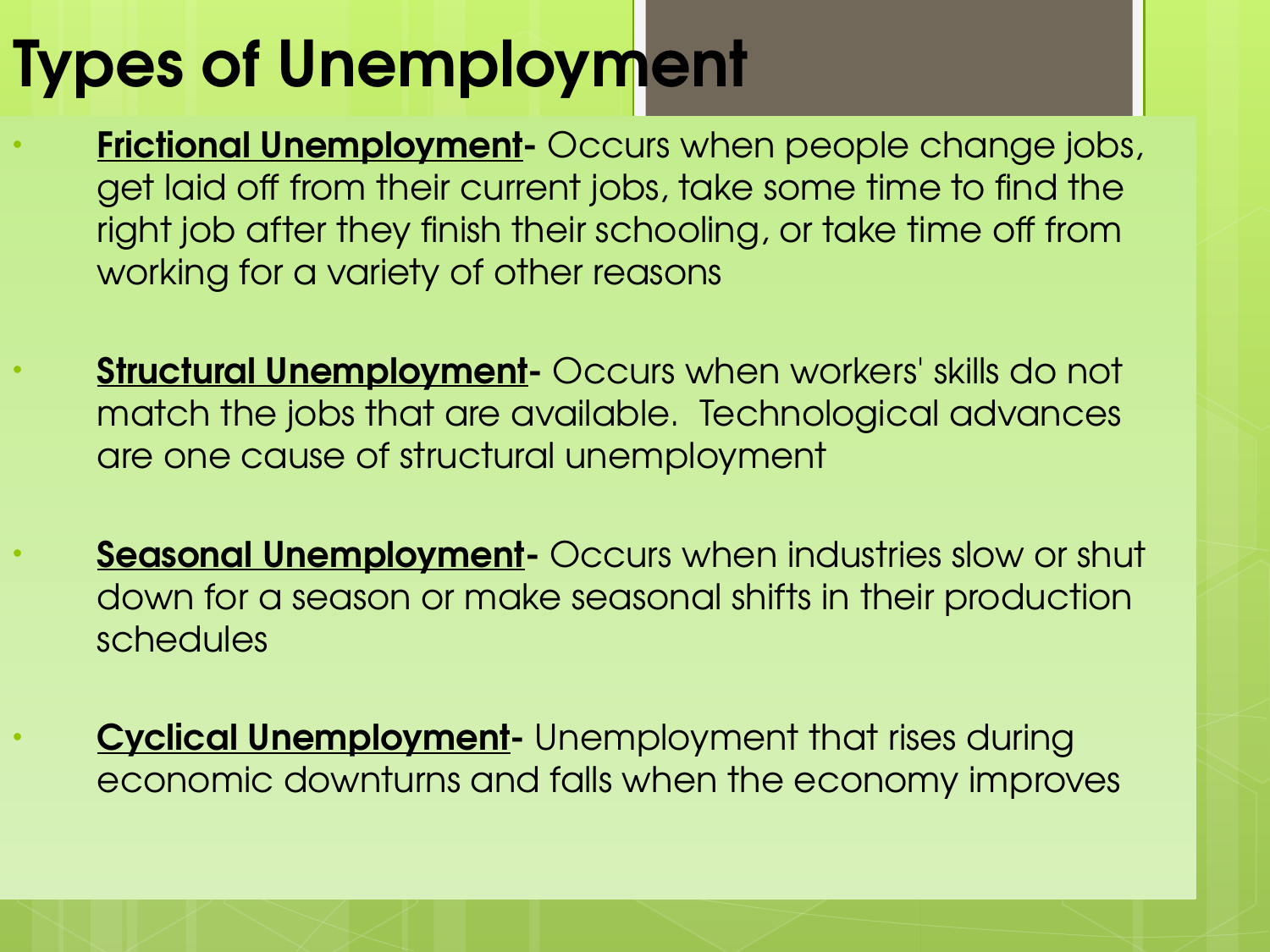

# Types of Unemployment
Frictional Unemployment- Occurs when people change jobs, get laid off from their current jobs, take some time to find the right job after they finish their schooling, or take time off from working for a variety of other reasons

Structural Unemployment- Occurs when workers' skills do not match the jobs that are available.  Technological advances are one cause of structural unemployment

Seasonal Unemployment- Occurs when industries slow or shut down for a season or make seasonal shifts in their production schedules

Cyclical Unemployment- Unemployment that rises during economic downturns and falls when the economy improves